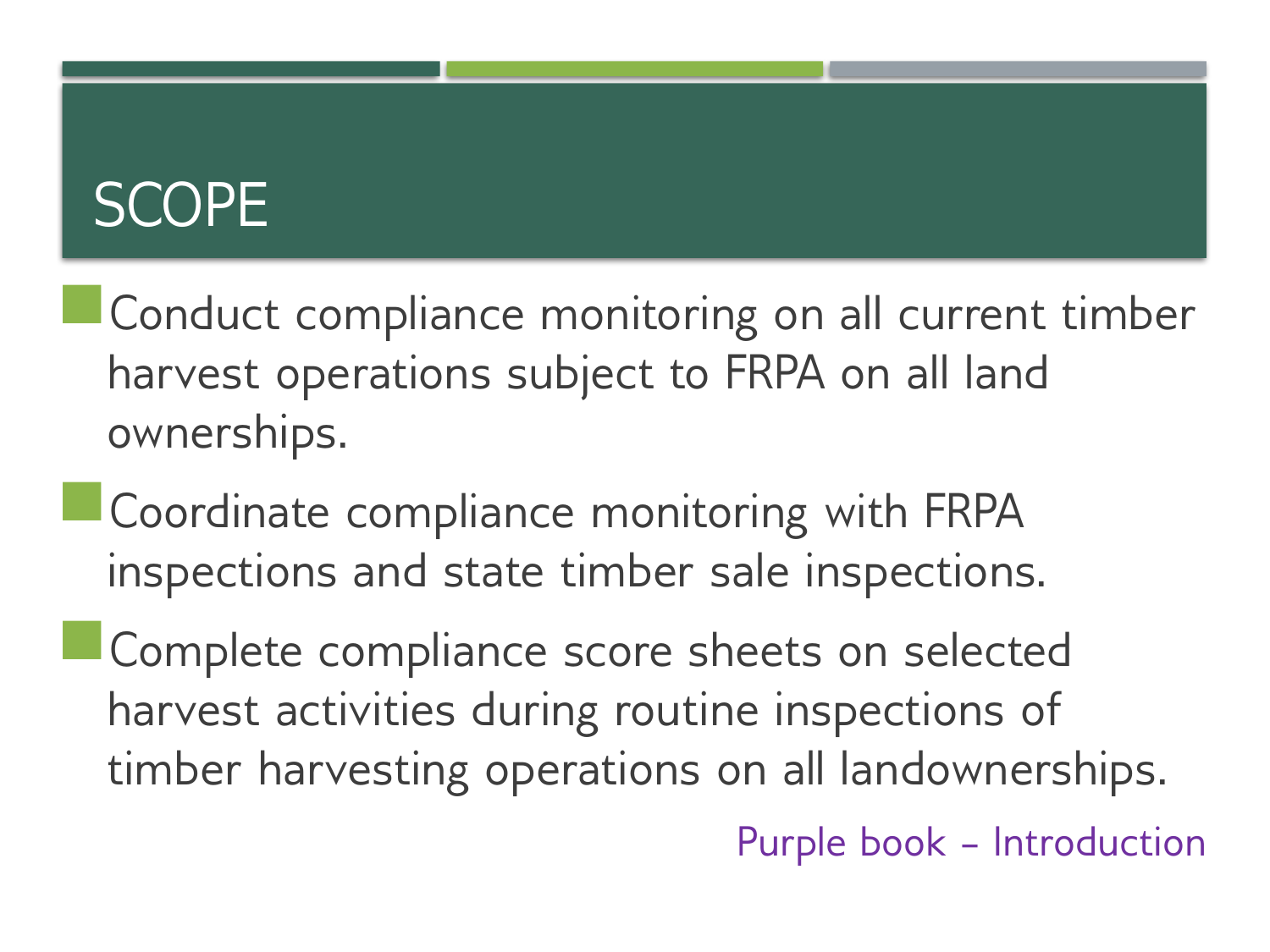

# Scope
Conduct compliance monitoring on all current timber harvest operations subject to FRPA on all land ownerships.
Coordinate compliance monitoring with FRPA inspections and state timber sale inspections.
Complete compliance score sheets on selected harvest activities during routine inspections of timber harvesting operations on all landownerships.
Purple book – Introduction